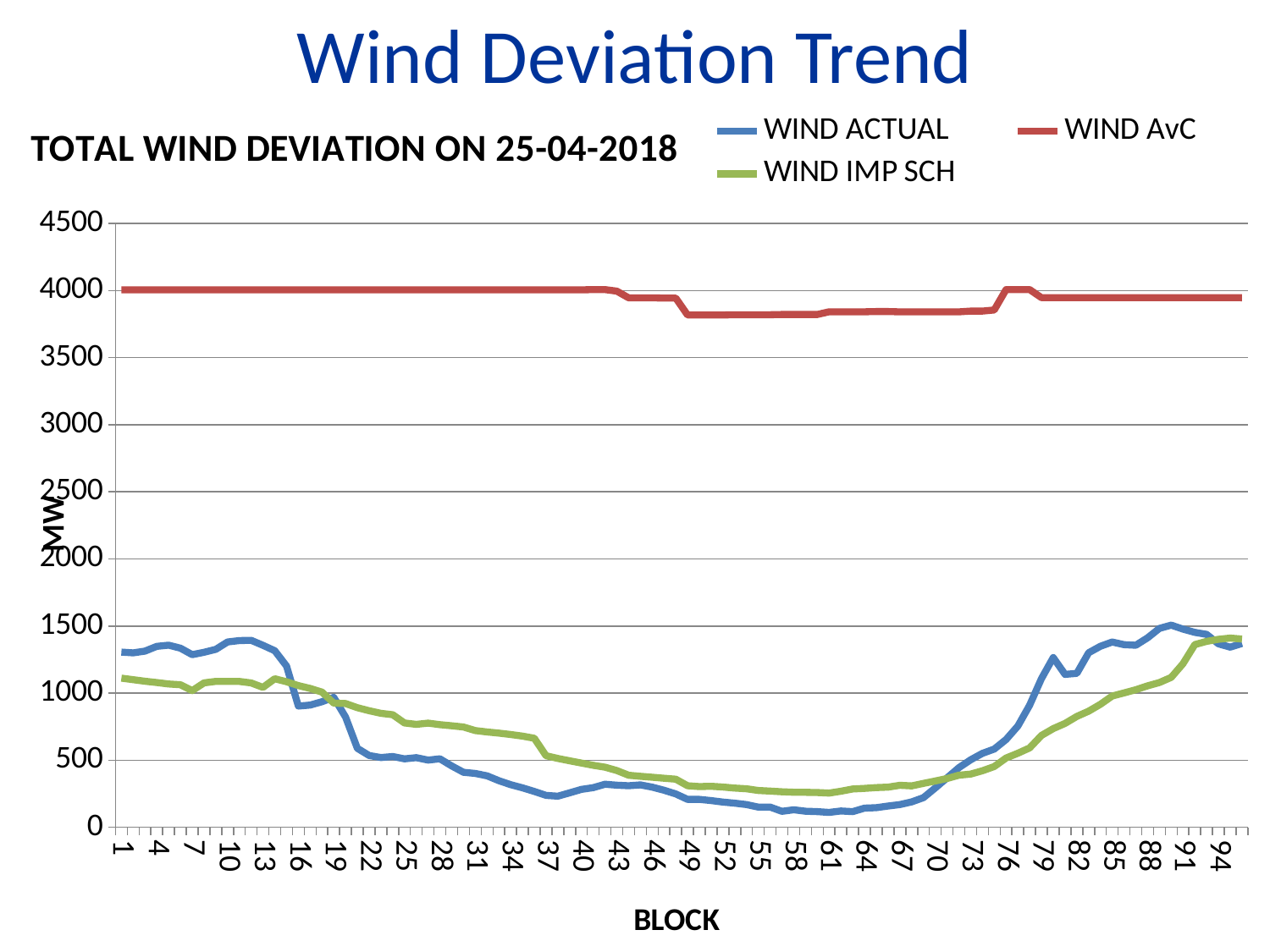

# Wind Deviation Trend

### Chart: TOTAL WIND DEVIATION ON 25-04-2018

| Category |  |  |  |
|---|---|---|---|
| 1 | 1305.3334063999978 | 4005.13 | 1111.4552860873343 |
| 2 | 1299.7831705999984 | 4005.13 | 1099.98640569253 |
| 3 | 1312.9161946666682 | 4005.13 | 1088.457684339865 |
| 4 | 1348.3935303333308 | 4005.13 | 1078.818115906286 |
| 5 | 1357.3655518000016 | 4005.13 | 1067.8233796095208 |
| 6 | 1334.8529377333316 | 4005.13 | 1062.3353843177608 |
| 7 | 1286.4204019333329 | 4005.13 | 1018.3710338599412 |
| 8 | 1303.8591633333328 | 4005.13 | 1076.0820005890728 |
| 9 | 1325.7423095333315 | 4005.13 | 1087.3346073103453 |
| 10 | 1381.126302 | 4005.13 | 1087.035857975493 |
| 11 | 1391.3067384 | 4005.13 | 1086.873422306829 |
| 12 | 1393.382714733332 | 4005.13 | 1075.624528663632 |
| 13 | 1355.9578125333328 | 4005.13 | 1042.455365515853 |
| 14 | 1315.9563476 | 4005.13 | 1106.7844217502343 |
| 15 | 1201.4768070000011 | 4005.13 | 1084.4992481747997 |
| 16 | 903.1167727999998 | 4005.13 | 1055.8830015488898 |
| 17 | 910.676636 | 4005.13 | 1034.877861128775 |
| 18 | 935.6500490666679 | 4005.13 | 1007.6461304471196 |
| 19 | 968.5624754666676 | 4005.13 | 925.3166316883145 |
| 20 | 821.8116373999992 | 4005.13 | 922.3105819558091 |
| 21 | 588.7150309333335 | 4005.13 | 891.3368198959247 |
| 22 | 534.8281412666682 | 4005.13 | 868.7134804217932 |
| 23 | 519.6867410666686 | 4005.13 | 849.1676917358525 |
| 24 | 527.4831828666681 | 4005.13 | 838.8882803370121 |
| 25 | 509.97990926666665 | 4005.13 | 777.3961307292129 |
| 26 | 518.7998250000005 | 4005.13 | 767.0514655644364 |
| 27 | 500.6239137333334 | 4005.13 | 776.2103479439819 |
| 28 | 510.2221881333339 | 4005.13 | 764.8667950625576 |
| 29 | 457.2832967333334 | 4005.13 | 756.5623186534895 |
| 30 | 409.91952706666666 | 4005.13 | 747.1881636166041 |
| 31 | 401.372642066667 | 4005.13 | 720.9257602524054 |
| 32 | 383.36033126666666 | 4005.13 | 710.4606830268625 |
| 33 | 347.35293173333395 | 4005.13 | 701.6901125739606 |
| 34 | 317.3485738 | 4005.13 | 691.3459293905622 |
| 35 | 294.12256673333405 | 4005.13 | 679.584069658428 |
| 36 | 267.2552613333342 | 4005.13 | 663.2385183188039 |
| 37 | 237.79016513333332 | 4005.13 | 533.401318217711 |
| 38 | 231.9701853333334 | 4005.13 | 512.8420400437723 |
| 39 | 256.7886637333338 | 4005.13 | 495.40971323055925 |
| 40 | 282.38586840000005 | 4005.13 | 478.60501031804586 |
| 41 | 295.34595540000004 | 4007.13 | 462.0022545439356 |
| 42 | 320.7411397333333 | 4007.13 | 447.6841289091031 |
| 43 | 313.68468020000046 | 3995.53 | 422.71147950867106 |
| 44 | 309.5500651333343 | 3945.53 | 387.7672256559305 |
| 45 | 316.0468608666671 | 3945.53 | 379.91883885869765 |
| 46 | 299.31399339999996 | 3945.53 | 372.86033773976226 |
| 47 | 276.20219113333394 | 3943.930000000001 | 365.464648156932 |
| 48 | 248.56212253333356 | 3943.930000000001 | 358.37002710436116 |
| 49 | 207.7987498666668 | 3817.930000000001 | 309.8067606204243 |
| 50 | 207.85225820000016 | 3817.930000000001 | 303.20061925366224 |
| 51 | 199.08583373333337 | 3817.930000000001 | 305.5231742460376 |
| 52 | 188.03615326666647 | 3817.930000000001 | 299.9380996894862 |
| 53 | 179.54299519999998 | 3819.930000000001 | 292.21602513293413 |
| 54 | 169.32249153333376 | 3819.930000000001 | 286.97895057638175 |
| 55 | 150.37963766666658 | 3819.930000000001 | 274.18181264688866 |
| 56 | 150.72884820000004 | 3819.930000000001 | 269.8240179673 |
| 57 | 118.93965746666666 | 3821.53 | 264.5542232877123 |
| 58 | 130.40637 | 3821.53 | 261.32642860812365 |
| 59 | 119.8090327999999 | 3821.53 | 260.62628165220355 |
| 60 | 116.71405533333333 | 3821.53 | 258.8232929725406 |
| 61 | 110.74400846666667 | 3841.930000000001 | 255.08699390904005 |
| 62 | 121.6573236000001 | 3841.930000000001 | 268.85750937468515 |
| 63 | 116.8325835333333 | 3841.930000000001 | 285.450722901117 |
| 64 | 142.8943735333334 | 3841.930000000001 | 289.78552297356424 |
| 65 | 146.08404633333376 | 3843.53 | 295.92105772665275 |
| 66 | 158.33923446666665 | 3843.53 | 299.17441212477075 |
| 67 | 169.1501668 | 3841.53 | 313.00925368700484 |
| 68 | 189.5038869333334 | 3841.53 | 308.47626927994327 |
| 69 | 220.9434316 | 3841.53 | 327.2470890845593 |
| 70 | 293.18232406666675 | 3841.53 | 344.8455684317917 |
| 71 | 368.5830525999997 | 3841.53 | 363.7528905567223 |
| 72 | 444.13540053333395 | 3841.53 | 388.2037327675865 |
| 73 | 502.81423746666667 | 3847.13 | 396.5801067604403 |
| 74 | 550.9075480666675 | 3847.13 | 421.3940481968578 |
| 75 | 582.829650799999 | 3855.13 | 452.53620731700505 |
| 76 | 653.625549266668 | 4007.13 | 515.9464009542354 |
| 77 | 754.3124389333333 | 4007.13 | 551.7755240370518 |
| 78 | 910.1173543999994 | 4007.13 | 591.4918733336706 |
| 79 | 1107.8499145999983 | 3947.13 | 684.387088837605 |
| 80 | 1264.8942463999965 | 3947.13 | 735.3012021594515 |
| 81 | 1139.1615152666668 | 3947.13 | 774.1094395019115 |
| 82 | 1147.1894123999978 | 3947.13 | 826.0493863992356 |
| 83 | 1300.7012124666667 | 3947.13 | 865.4265495200575 |
| 84 | 1349.0974445999975 | 3947.13 | 916.6138747039031 |
| 85 | 1380.4940265999978 | 3947.13 | 978.1334687191105 |
| 86 | 1361.0717935333328 | 3947.13 | 1001.1593009039605 |
| 87 | 1356.6082193333318 | 3947.13 | 1025.0015904754675 |
| 88 | 1411.9149414666665 | 3947.13 | 1053.940647013845 |
| 89 | 1482.097298 | 3947.13 | 1078.7369679553337 |
| 90 | 1506.4312743999997 | 3947.13 | 1117.0717598534068 |
| 91 | 1476.7664630666684 | 3947.13 | 1219.1379987497182 |
| 92 | 1452.4563556666685 | 3947.13 | 1361.3087299121567 |
| 93 | 1437.4581053333336 | 3947.13 | 1385.5110697698121 |
| 94 | 1367.2186441333329 | 3947.13 | 1400.6104015281649 |
| 95 | 1342.439070600001 | 3947.13 | 1410.025238553942 |
| 96 | 1369.8532959999998 | 3946.330000000002 | 1402.4371885389578 |